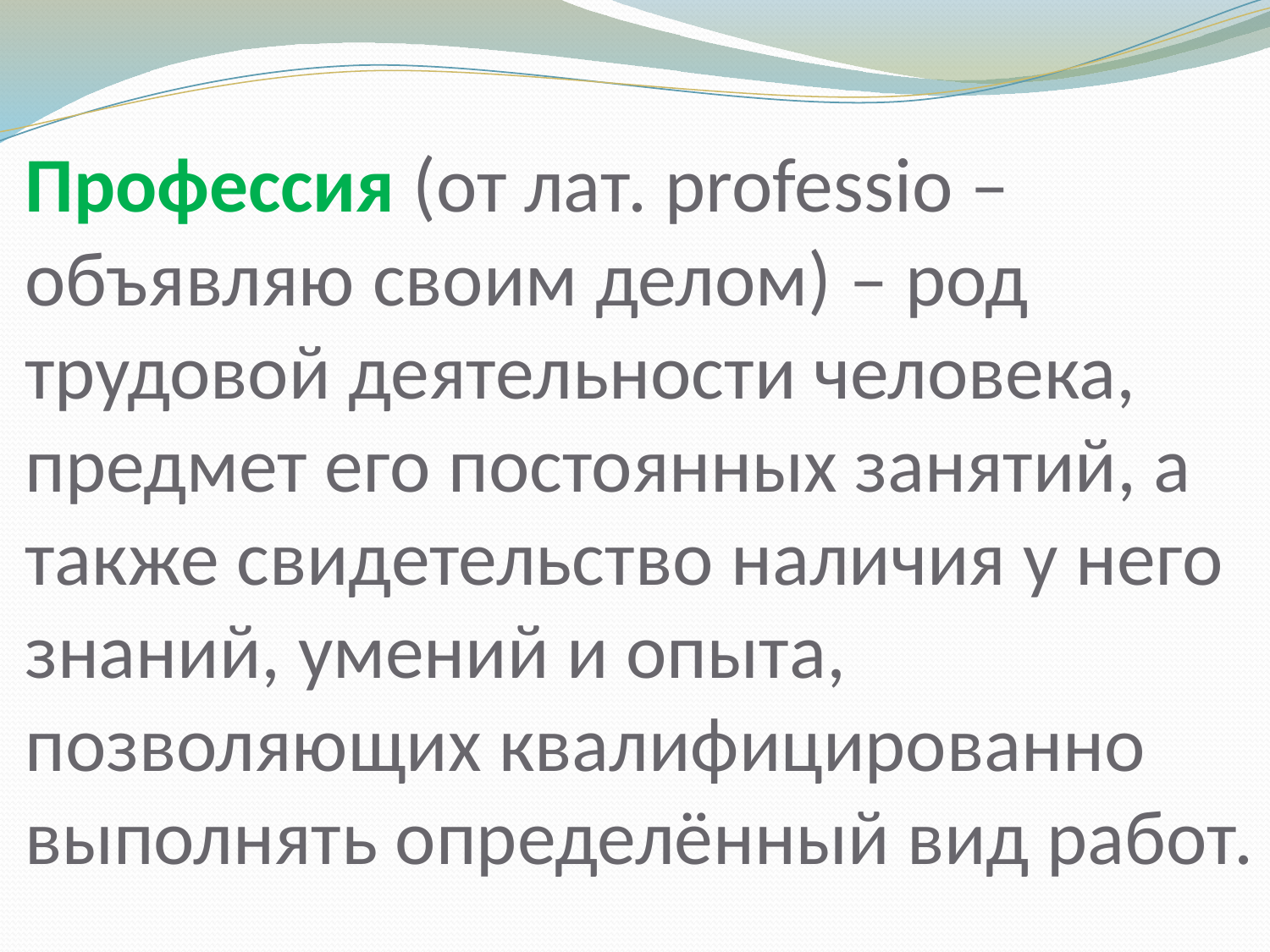

# Профессия (от лат. professio – объявляю своим делом) – род трудовой деятельности человека, предмет его постоянных занятий, а также свидетельство наличия у него знаний, умений и опыта, позволяющих квалифицированно выполнять определённый вид работ.